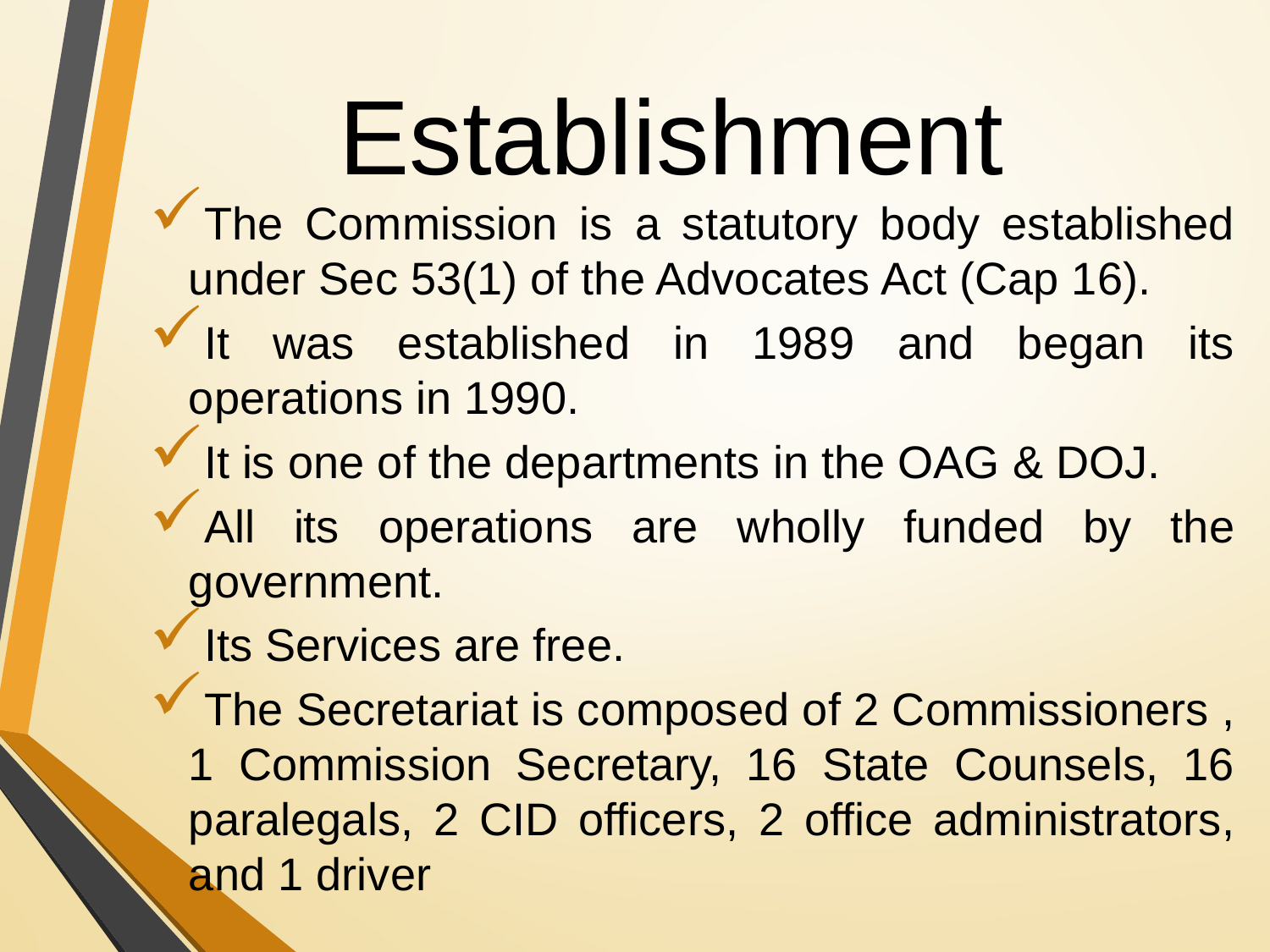

# Establishment

The Commission is a statutory body established under Sec 53(1) of the Advocates Act (Cap 16).
It was established in 1989 and began its operations in 1990.
It is one of the departments in the OAG & DOJ.
All its operations are wholly funded by the government.
Its Services are free.
The Secretariat is composed of 2 Commissioners , 1 Commission Secretary, 16 State Counsels, 16 paralegals, 2 CID officers, 2 office administrators, and 1 driver